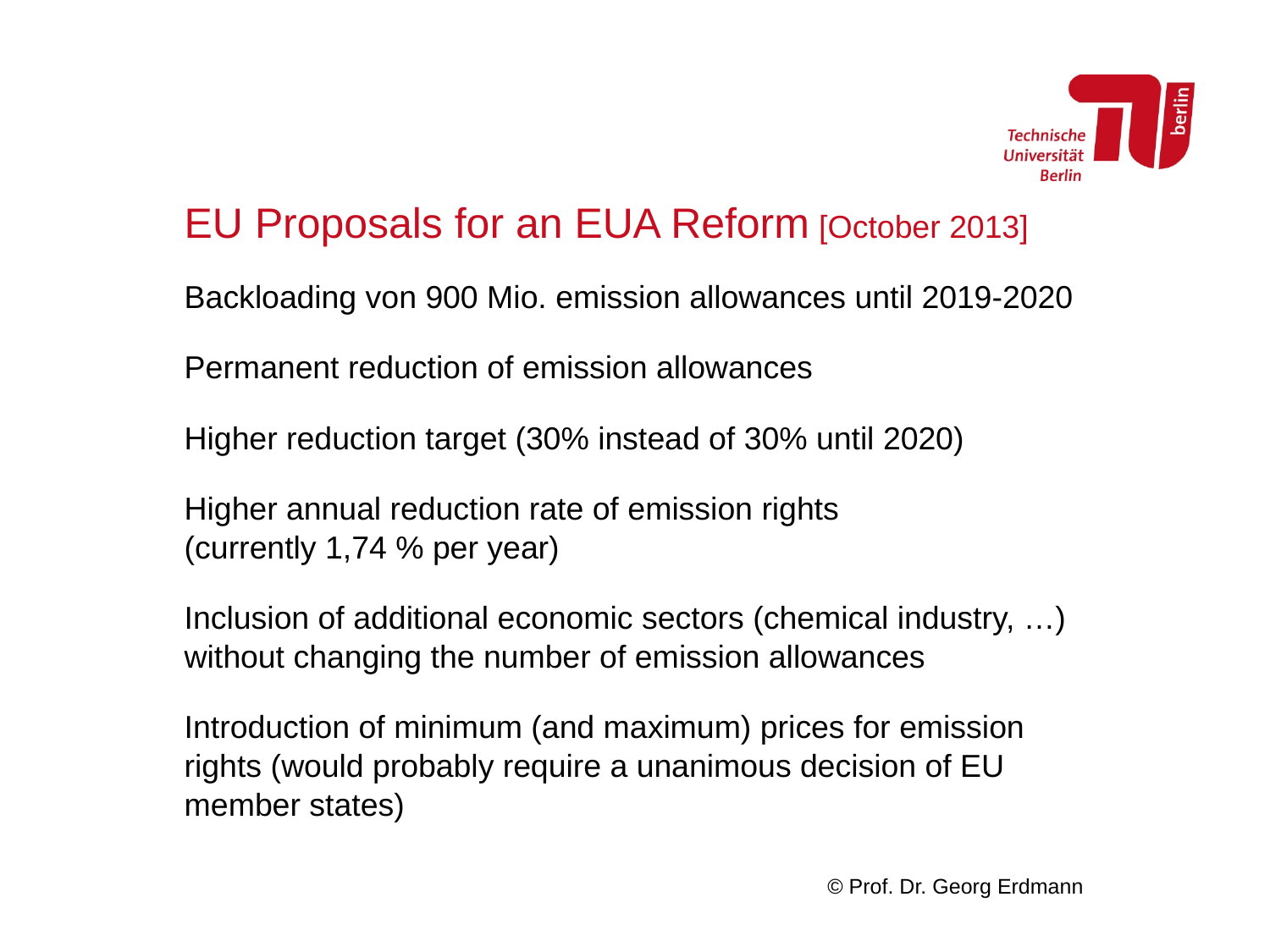

# EU Proposals for an EUA Reform [October 2013]
Backloading von 900 Mio. emission allowances until 2019-2020
Permanent reduction of emission allowances
Higher reduction target (30% instead of 30% until 2020)
Higher annual reduction rate of emission rights
(currently 1,74 % per year)
Inclusion of additional economic sectors (chemical industry, …) without changing the number of emission allowances
Introduction of minimum (and maximum) prices for emission rights (would probably require a unanimous decision of EU member states)
© Prof. Dr. Georg Erdmann